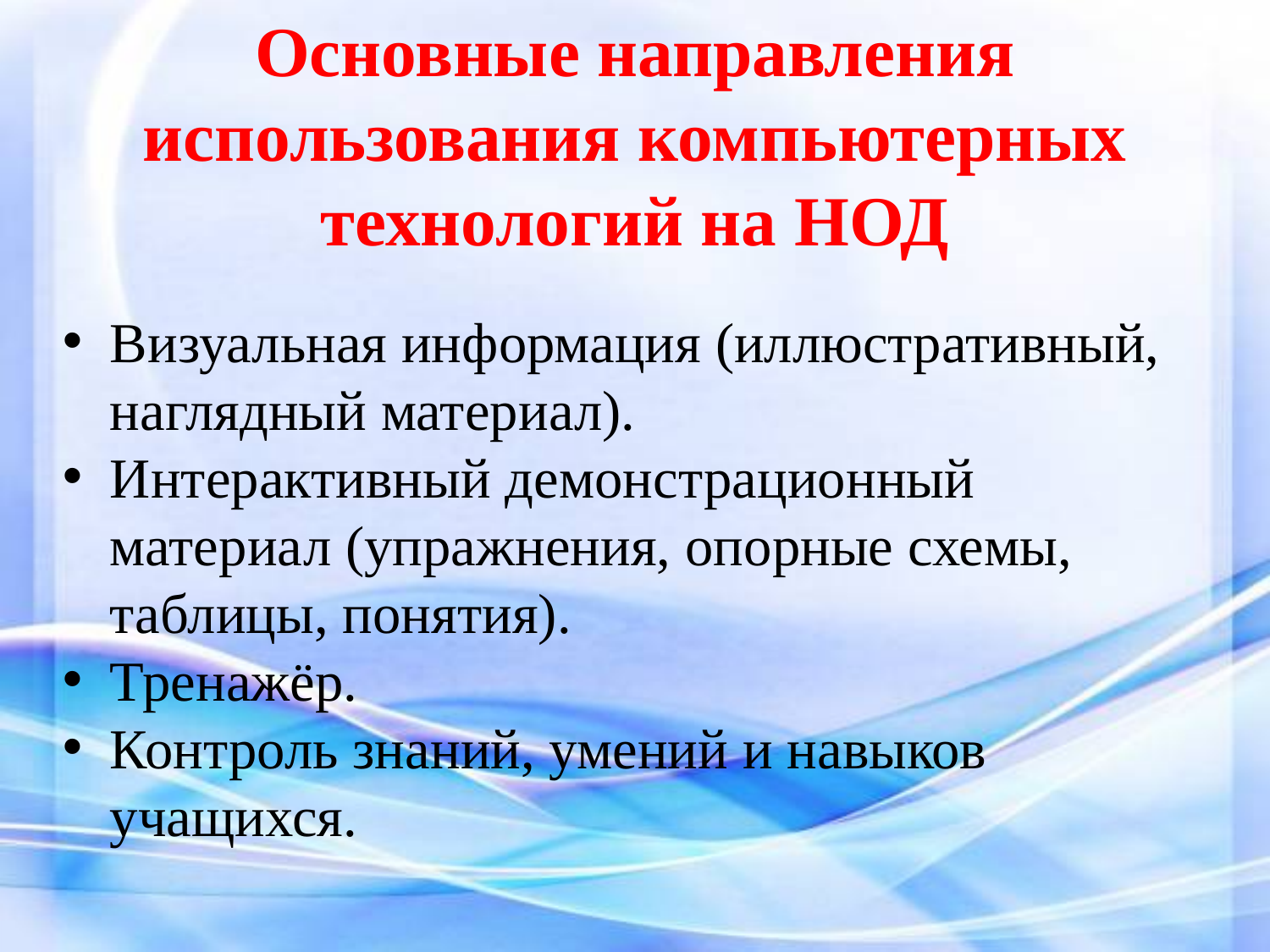

Основные направления использования компьютерных технологий на НОД
Визуальная информация (иллюстративный, наглядный материал).
Интерактивный демонстрационный материал (упражнения, опорные схемы, таблицы, понятия).
Тренажёр.
Контроль знаний, умений и навыков учащихся.